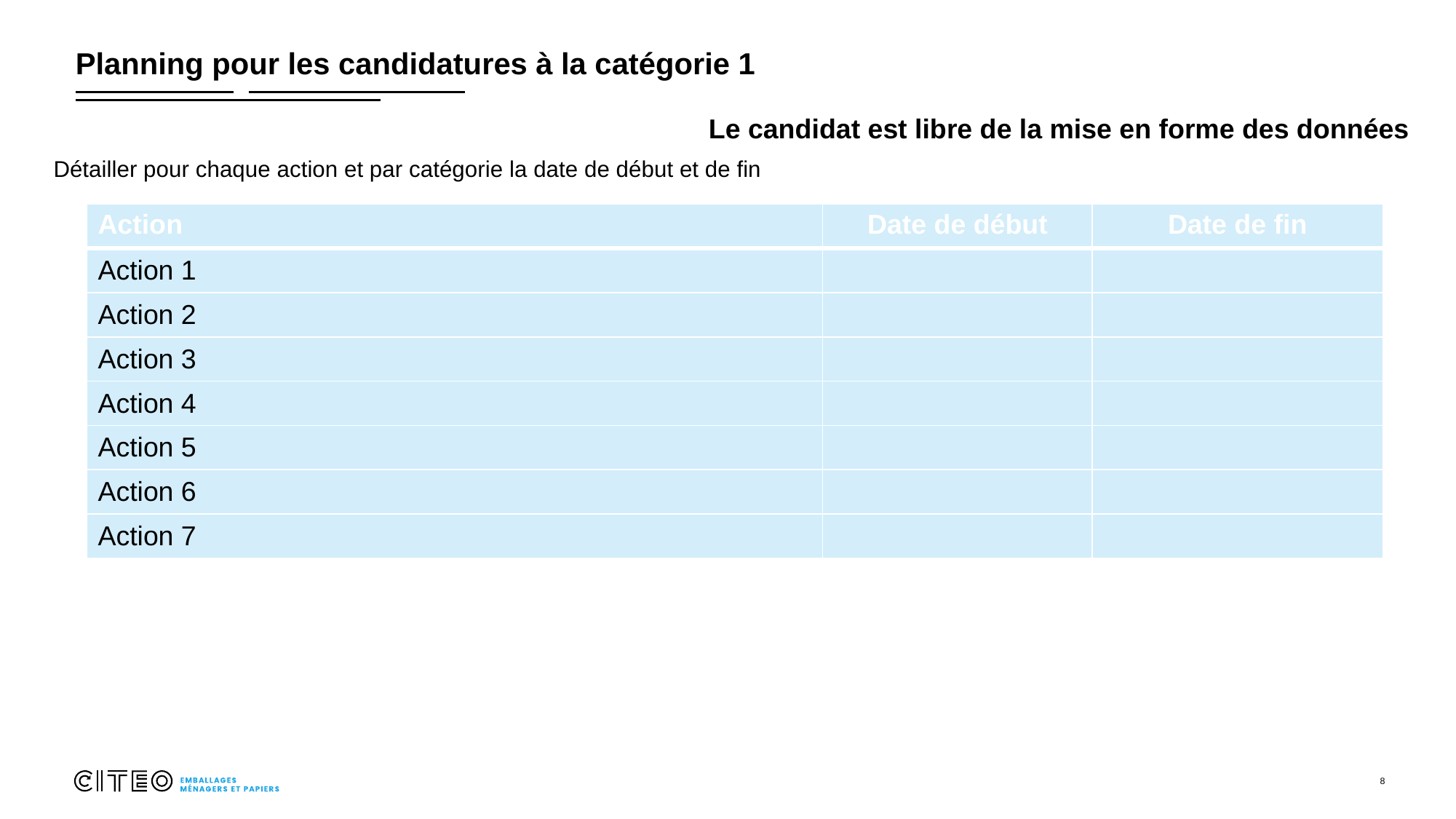

# Planning pour les candidatures à la catégorie 1
Le candidat est libre de la mise en forme des données
Détailler pour chaque action et par catégorie la date de début et de fin
| Action | Date de début | Date de fin |
| --- | --- | --- |
| Action 1 |  |  |
| Action 2 |  |  |
| Action 3 |  |  |
| Action 4 |  |  |
| Action 5 |  |  |
| Action 6 |  |  |
| Action 7 |  |  |
8